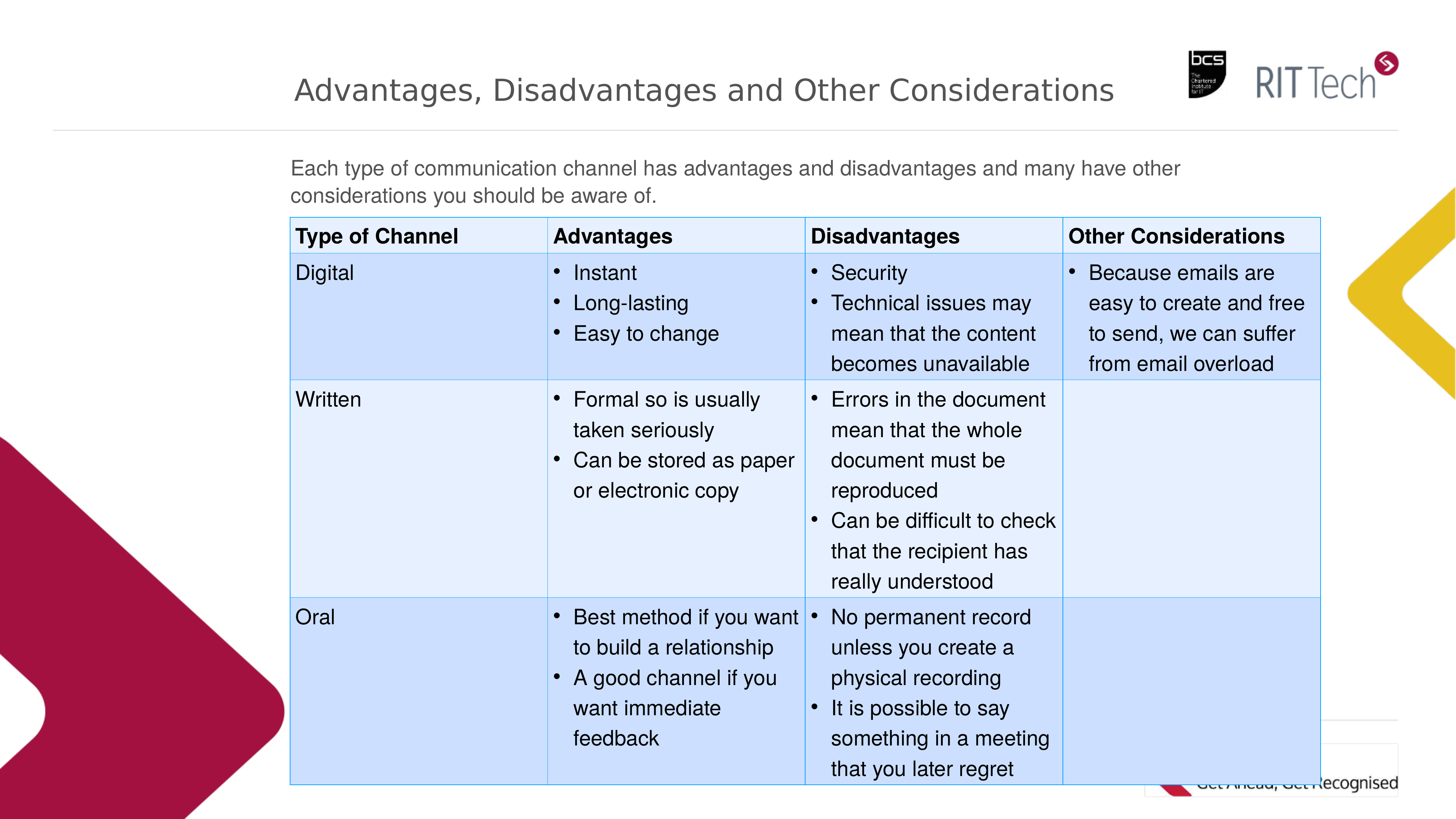

# Advantages, Disadvantages and Other Considerations
Each type of communication channel has advantages and disadvantages and many have other considerations you should be aware of.

| Type of Channel | Advantages | Disadvantages | Other Considerations |
| --- | --- | --- | --- |
| Digital | Instant Long-lasting Easy to change | Security Technical issues may mean that the content becomes unavailable | Because emails are easy to create and free to send, we can suffer from email overload |
| Written | Formal so is usually taken seriously Can be stored as paper or electronic copy | Errors in the document mean that the whole document must be reproduced Can be difficult to check that the recipient has really understood |  |
| Oral | Best method if you want to build a relationship A good channel if you want immediate feedback | No permanent record unless you create a physical recording It is possible to say something in a meeting that you later regret |  |